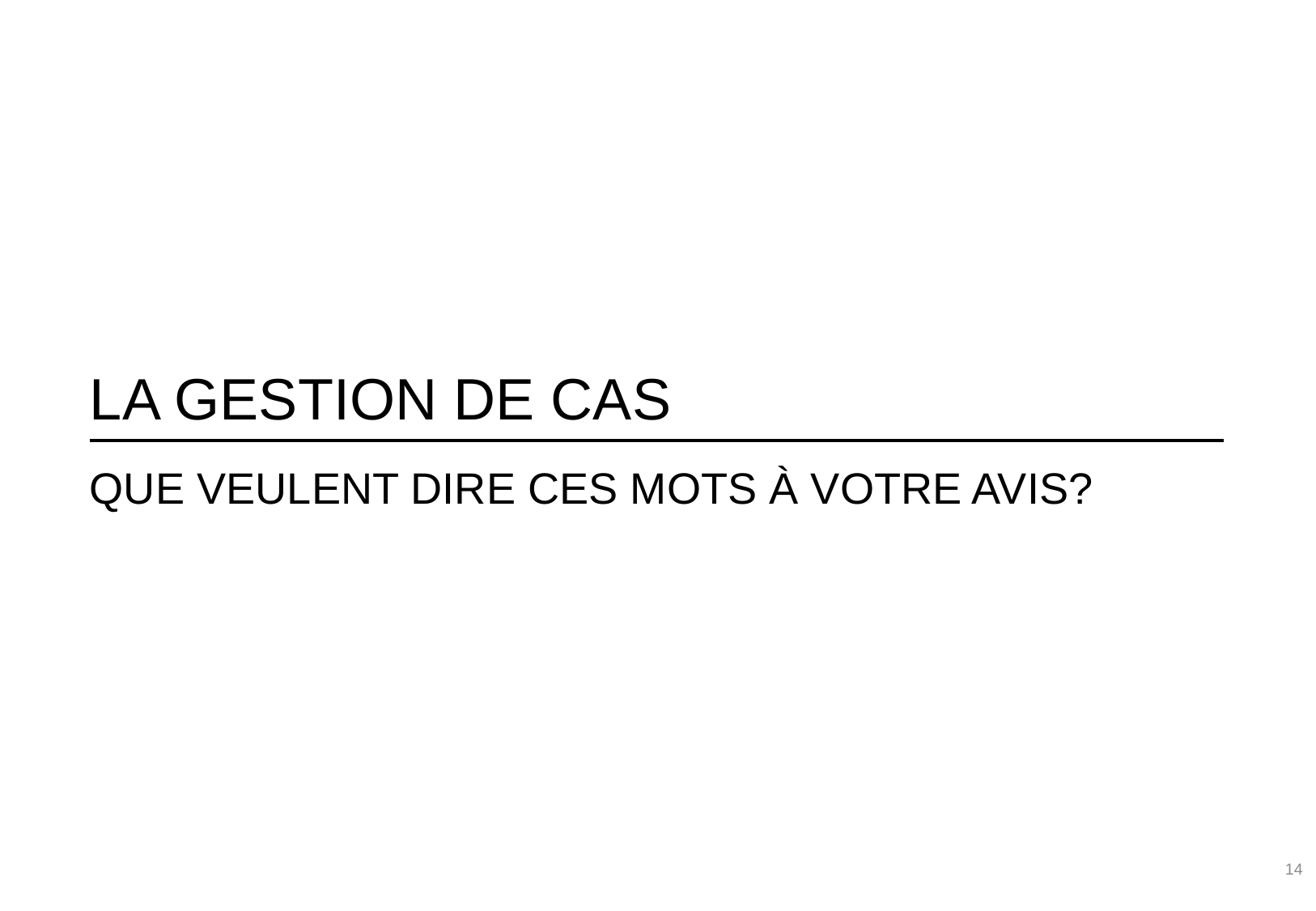

# La gestion de cas
Que veulent dire ces mots à votre avis?
14